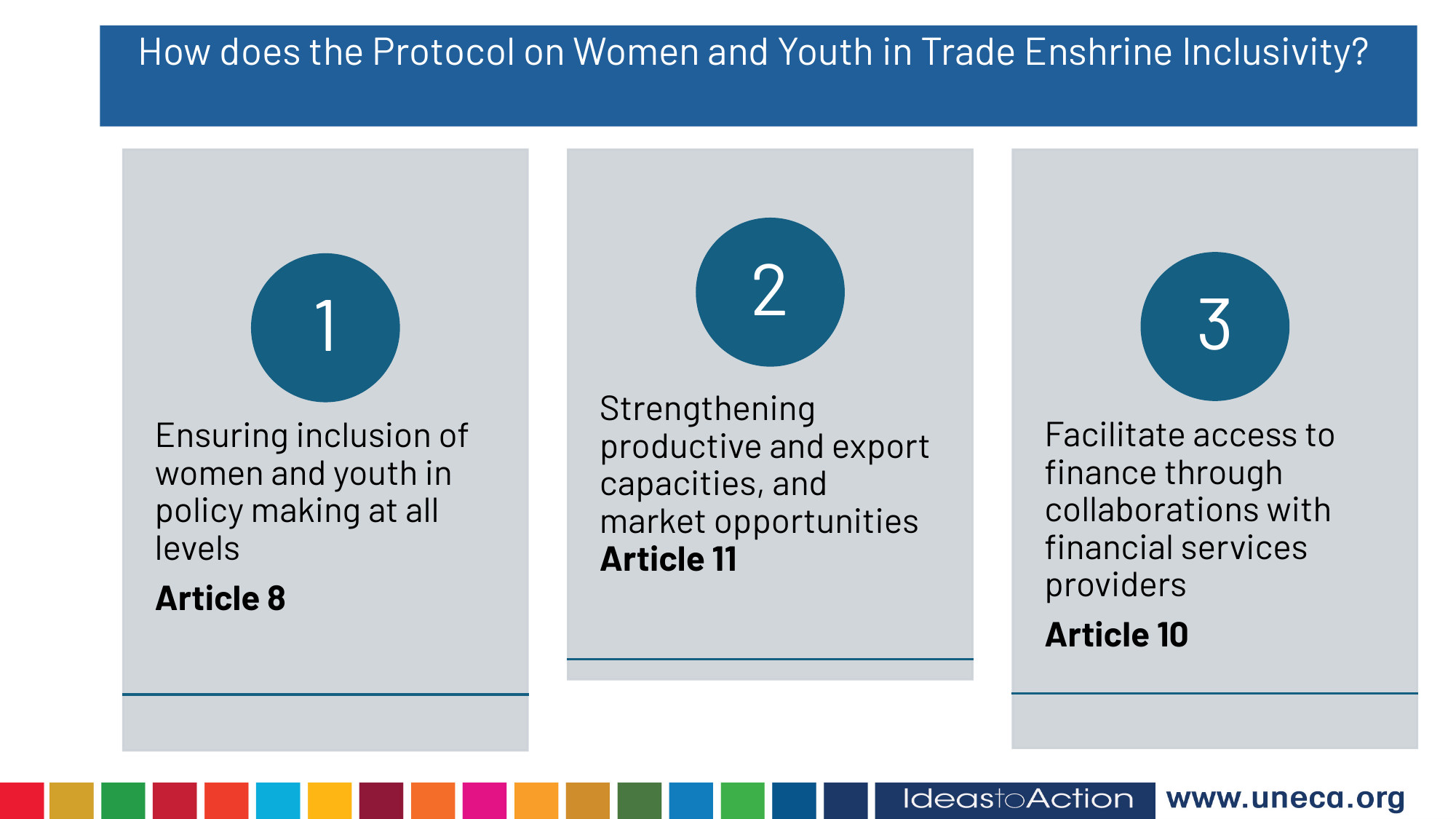

How does the Protocol on Women and Youth in Trade Enshrine Inclusivity?
Ensuring inclusion of women and youth in policy making at all levels
Article 8
1
Strengthening productive and export capacities, and market opportunities  Article 11
2
Facilitate access to finance through collaborations with financial services providers
Article 10
3